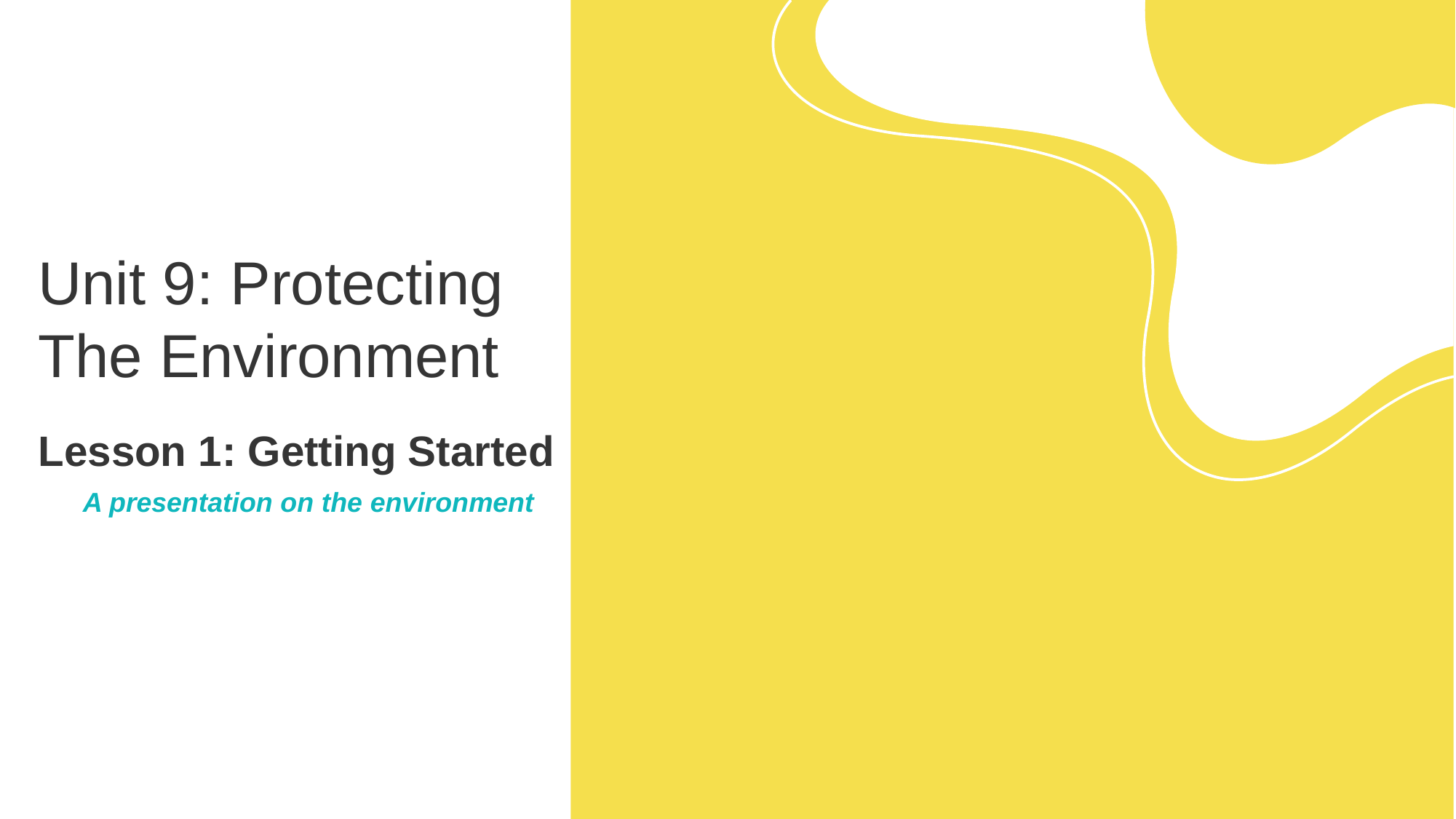

# Unit 9: Protecting The Environment
Lesson 1: Getting Started
A presentation on the environment